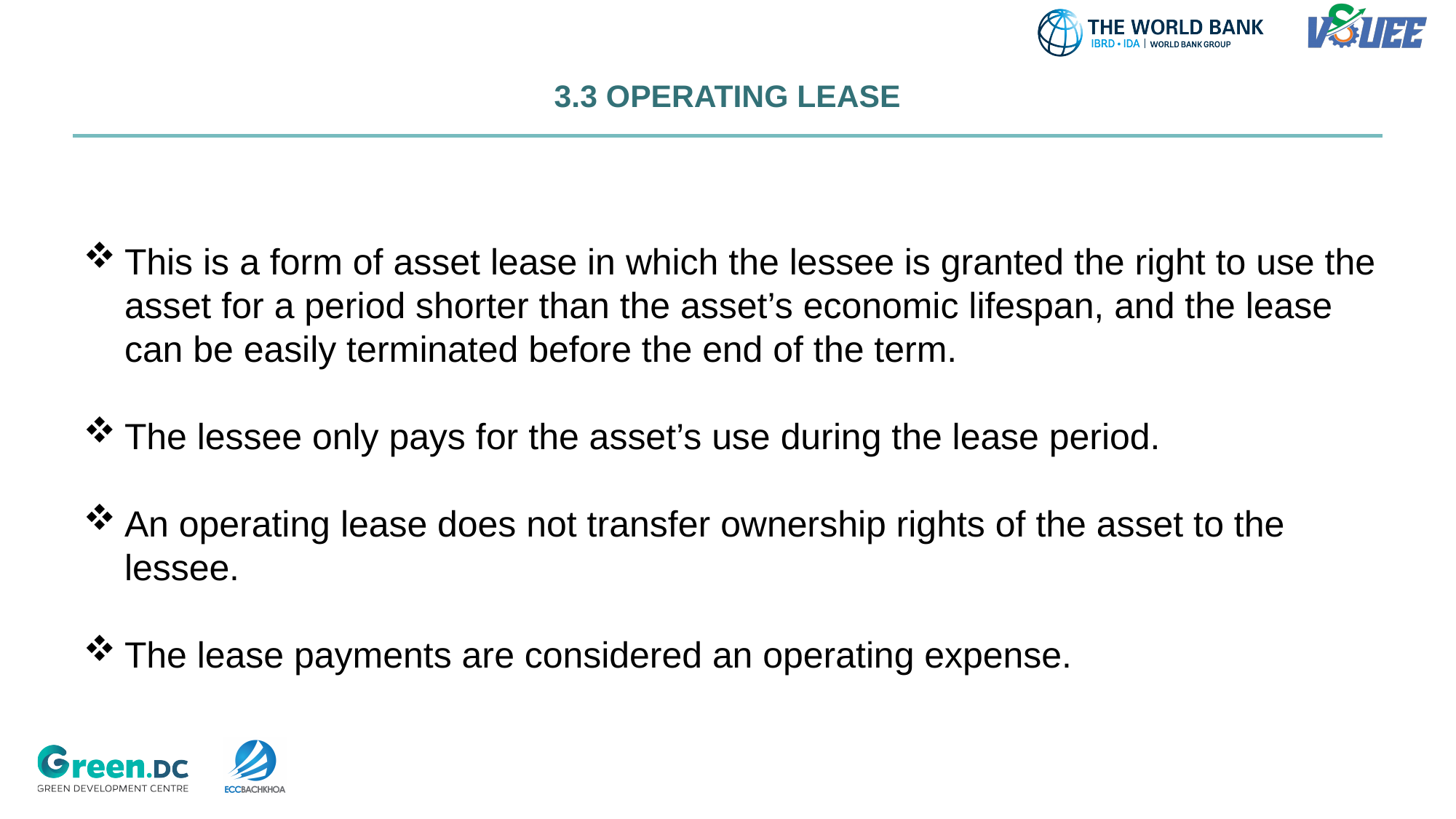

# 3.3 OPERATING LEASE
This is a form of asset lease in which the lessee is granted the right to use the asset for a period shorter than the asset’s economic lifespan, and the lease can be easily terminated before the end of the term.

The lessee only pays for the asset’s use during the lease period.

An operating lease does not transfer ownership rights of the asset to the lessee.

The lease payments are considered an operating expense.